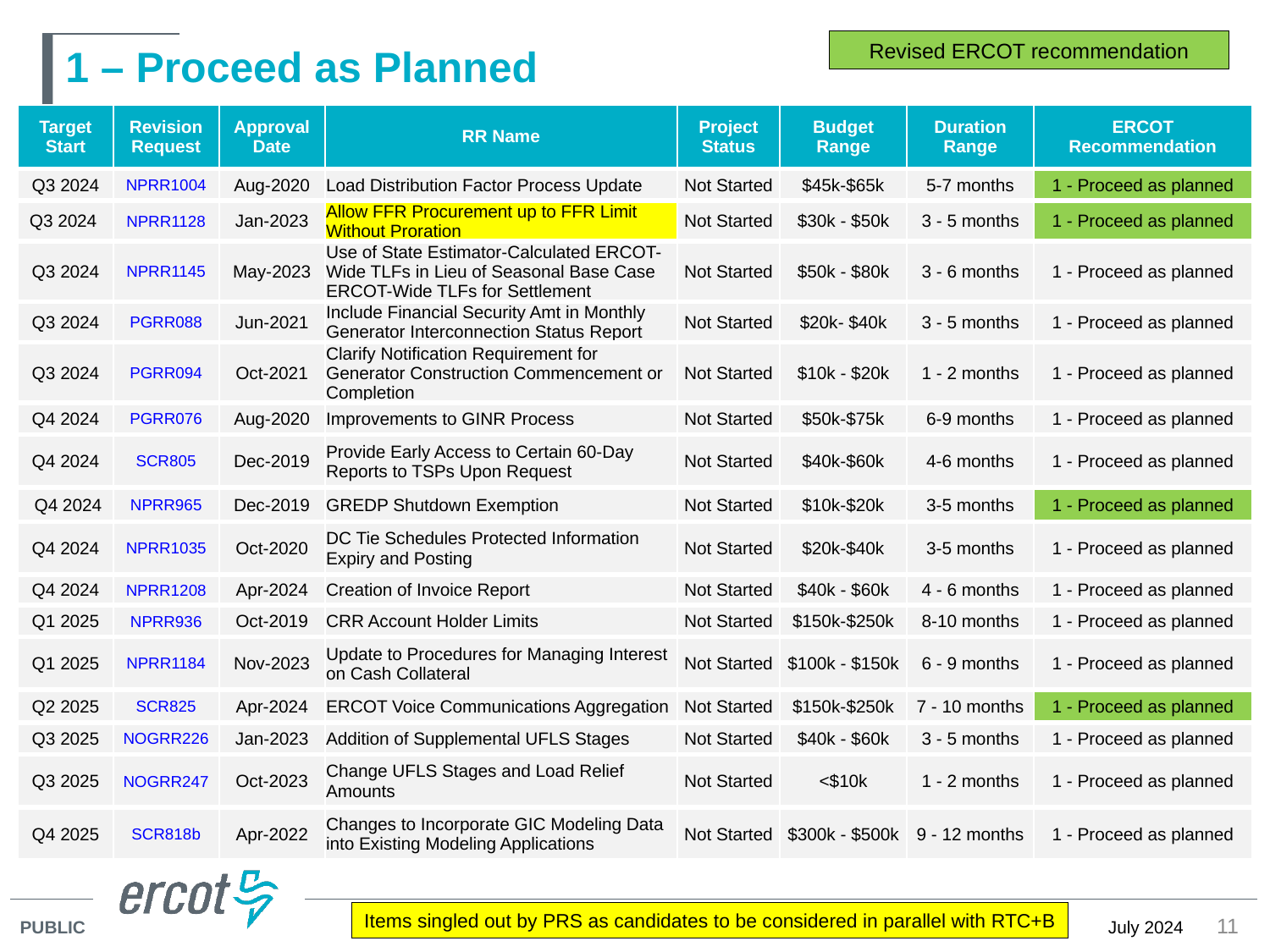

Revised ERCOT recommendation
# 1 – Proceed as Planned
| Target Start | Revision Request | Approval Date | RR Name | Project Status | Budget Range | Duration Range | ERCOT Recommendation |
| --- | --- | --- | --- | --- | --- | --- | --- |
| Q3 2024 | NPRR1004 | Aug-2020 | Load Distribution Factor Process Update | Not Started | $45k-$65k | 5-7 months | 1 - Proceed as planned |
| Q3 2024 | NPRR1128 | Jan-2023 | Allow FFR Procurement up to FFR Limit Without Proration | Not Started | $30k - $50k | 3 - 5 months | 1 - Proceed as planned |
| Q3 2024 | NPRR1145 | May-2023 | Use of State Estimator-Calculated ERCOT-Wide TLFs in Lieu of Seasonal Base Case ERCOT-Wide TLFs for Settlement | Not Started | $50k - $80k | 3 - 6 months | 1 - Proceed as planned |
| Q3 2024 | PGRR088 | Jun-2021 | Include Financial Security Amt in Monthly Generator Interconnection Status Report | Not Started | $20k- $40k | 3 - 5 months | 1 - Proceed as planned |
| Q3 2024 | PGRR094 | Oct-2021 | Clarify Notification Requirement for Generator Construction Commencement or Completion | Not Started | $10k - $20k | 1 - 2 months | 1 - Proceed as planned |
| Q4 2024 | PGRR076 | Aug-2020 | Improvements to GINR Process | Not Started | $50k-$75k | 6-9 months | 1 - Proceed as planned |
| Q4 2024 | SCR805 | Dec-2019 | Provide Early Access to Certain 60-Day Reports to TSPs Upon Request | Not Started | $40k-$60k | 4-6 months | 1 - Proceed as planned |
| Q4 2024 | NPRR965 | Dec-2019 | GREDP Shutdown Exemption | Not Started | $10k-$20k | 3-5 months | 1 - Proceed as planned |
| Q4 2024 | NPRR1035 | Oct-2020 | DC Tie Schedules Protected Information Expiry and Posting | Not Started | $20k-$40k | 3-5 months | 1 - Proceed as planned |
| Q4 2024 | NPRR1208 | Apr-2024 | Creation of Invoice Report | Not Started | $40k - $60k | 4 - 6 months | 1 - Proceed as planned |
| Q1 2025 | NPRR936 | Oct-2019 | CRR Account Holder Limits | Not Started | $150k-$250k | 8-10 months | 1 - Proceed as planned |
| Q1 2025 | NPRR1184 | Nov-2023 | Update to Procedures for Managing Interest on Cash Collateral | Not Started | $100k - $150k | 6 - 9 months | 1 - Proceed as planned |
| Q2 2025 | SCR825 | Apr-2024 | ERCOT Voice Communications Aggregation | Not Started | $150k-$250k | 7 - 10 months | 1 - Proceed as planned |
| Q3 2025 | NOGRR226 | Jan-2023 | Addition of Supplemental UFLS Stages | Not Started | $40k - $60k | 3 - 5 months | 1 - Proceed as planned |
| Q3 2025 | NOGRR247 | Oct-2023 | Change UFLS Stages and Load Relief Amounts | Not Started | <$10k | 1 - 2 months | 1 - Proceed as planned |
| Q4 2025 | SCR818b | Apr-2022 | Changes to Incorporate GIC Modeling Data into Existing Modeling Applications | Not Started | $300k - $500k | 9 - 12 months | 1 - Proceed as planned |
Items singled out by PRS as candidates to be considered in parallel with RTC+B
11